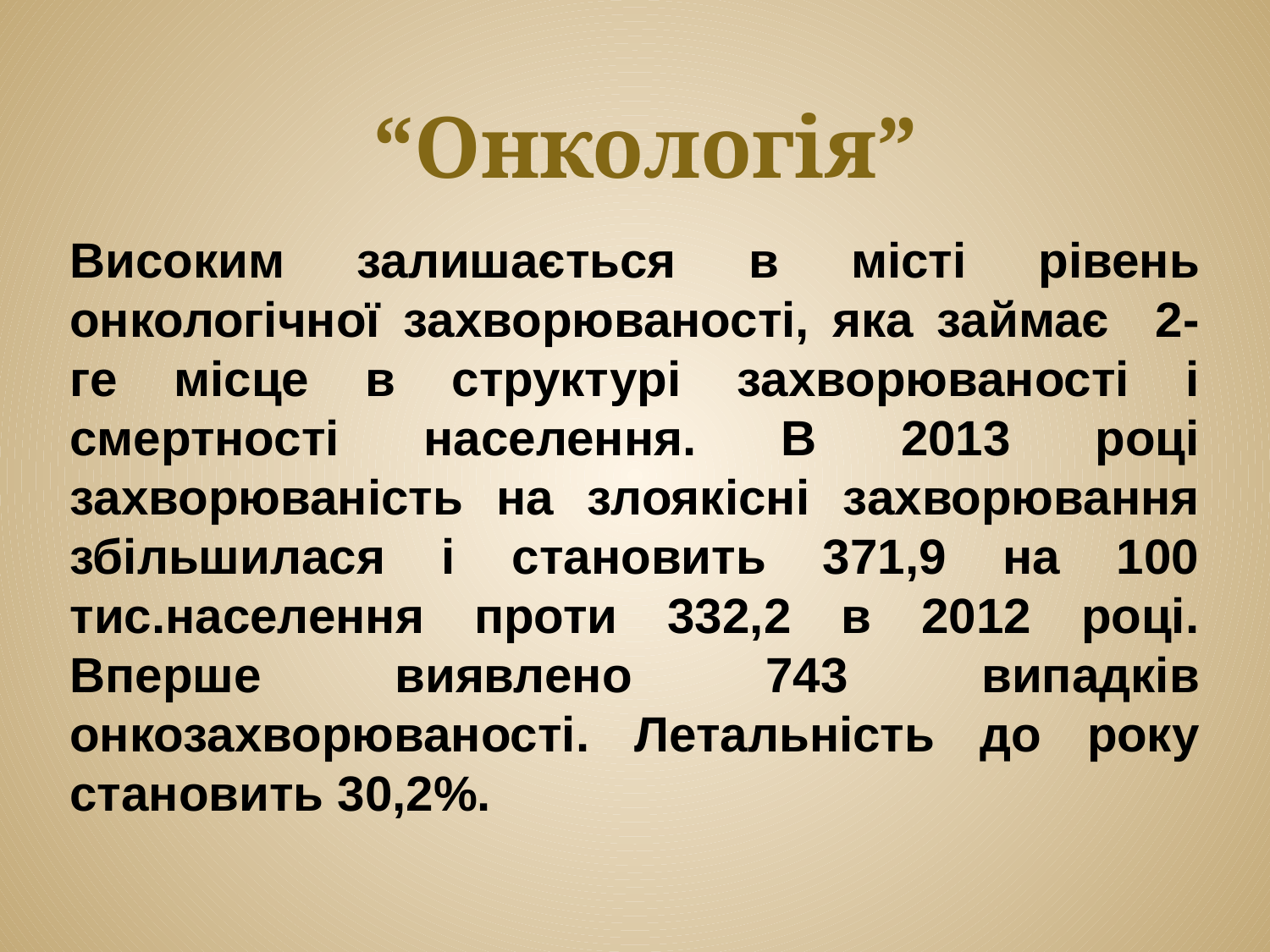

# “Онкологія”
Високим залишається в місті рівень онкологічної захворюваності, яка займає  2-ге місце в структурі захворюваності і смертності населення. В 2013 році захворюваність на злоякісні захворювання збільшилася і становить 371,9 на 100 тис.населення проти 332,2 в 2012 році. Вперше виявлено 743 випадків онкозахворюваності. Летальність до року становить 30,2%.